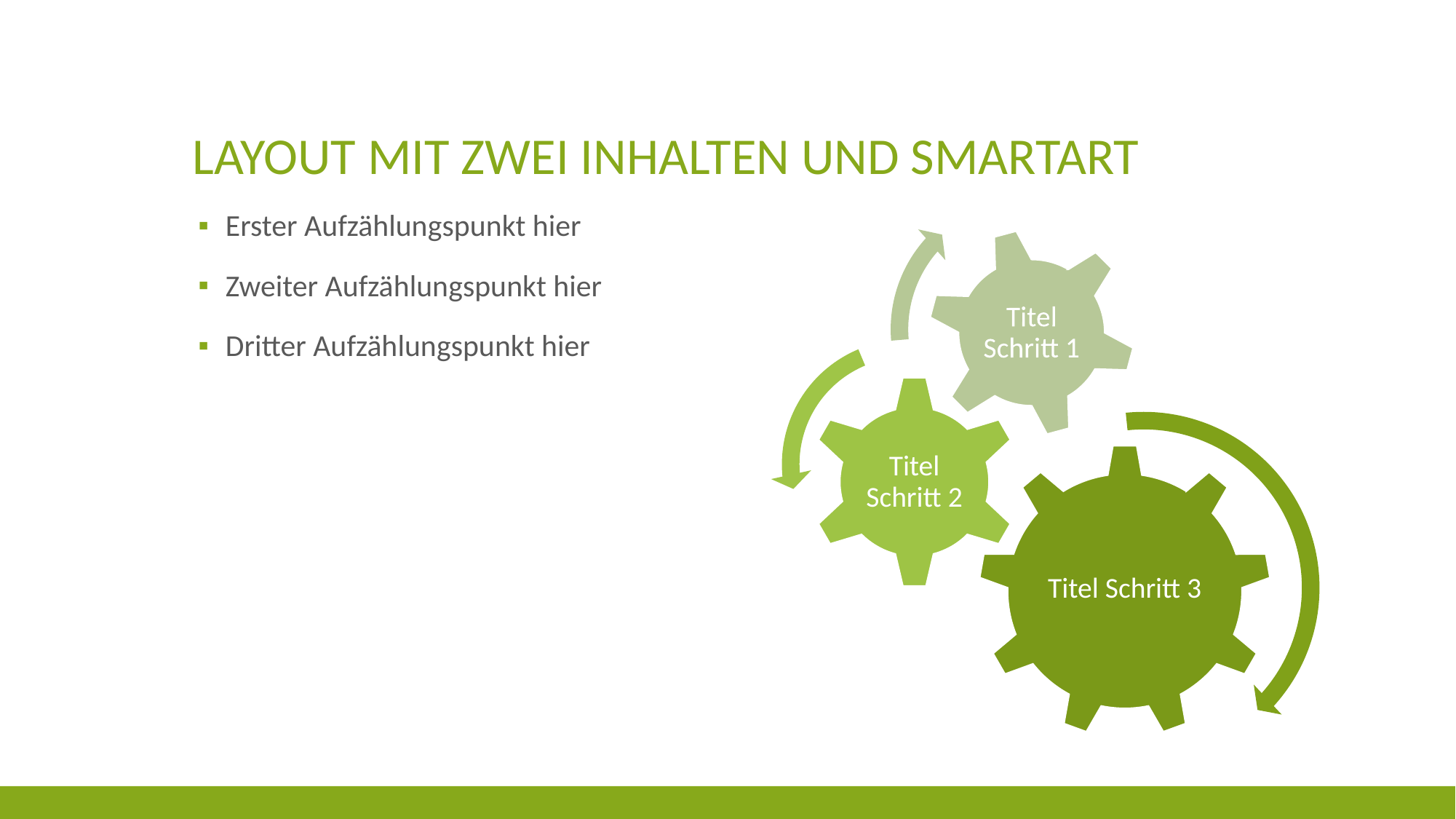

# Layout mit zwei Inhalten und SmartArt
Erster Aufzählungspunkt hier
Zweiter Aufzählungspunkt hier
Dritter Aufzählungspunkt hier
Titel Schritt 3
Titel Schritt 2
Titel Schritt 1